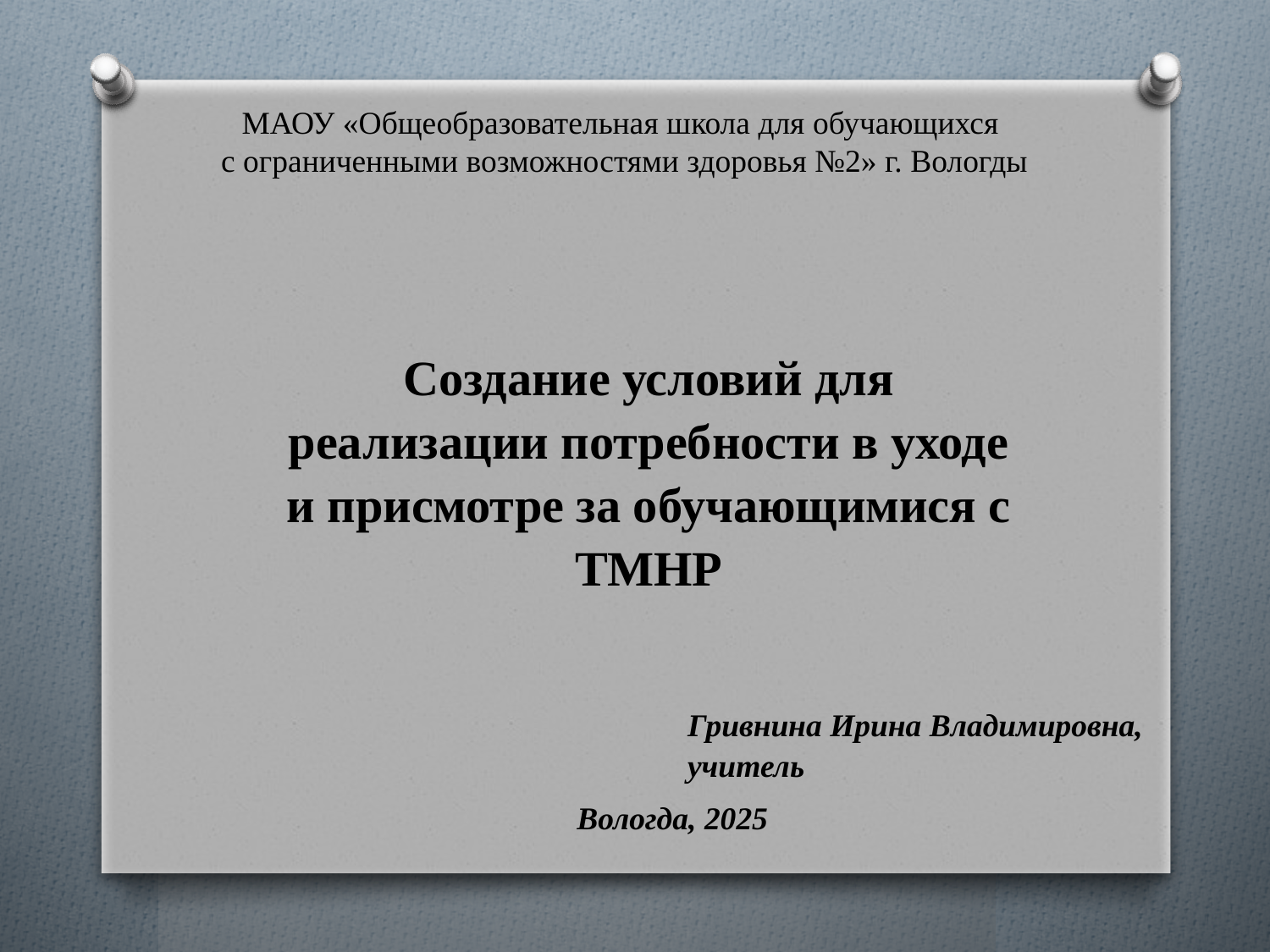

МАОУ «Общеобразовательная школа для обучающихся
с ограниченными возможностями здоровья №2» г. Вологды
Создание условий для реализации потребности в уходе и присмотре за обучающимися с ТМНР
Гривнина Ирина Владимировна,
учитель

Вологда, 2025